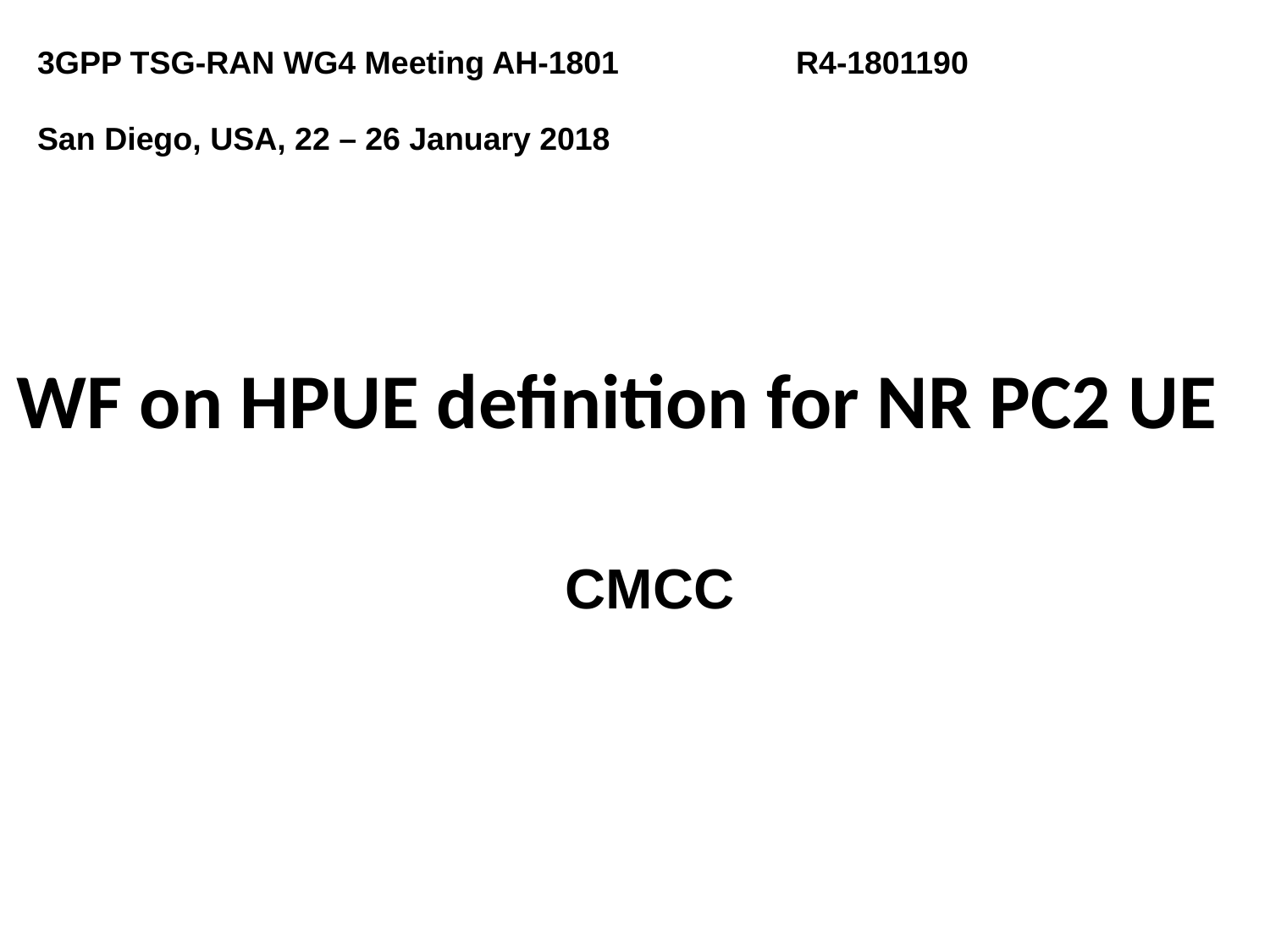

3GPP TSG-RAN WG4 Meeting AH-1801                    R4-1801190

San Diego, USA, 22 – 26 January 2018
# WF on HPUE definition for NR PC2 UE
CMCC